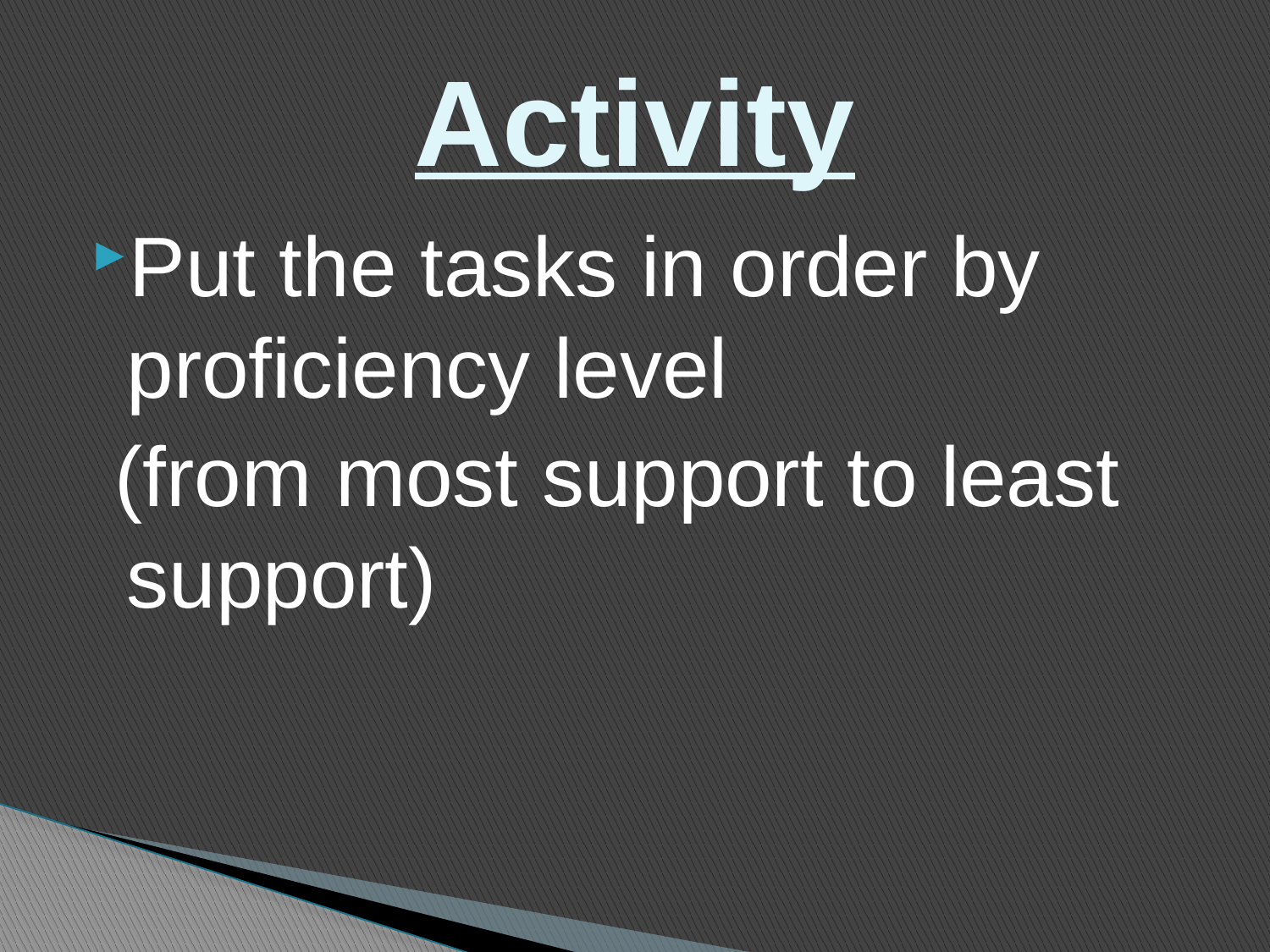

# Activity
Put the tasks in order by proficiency level
 (from most support to least support)